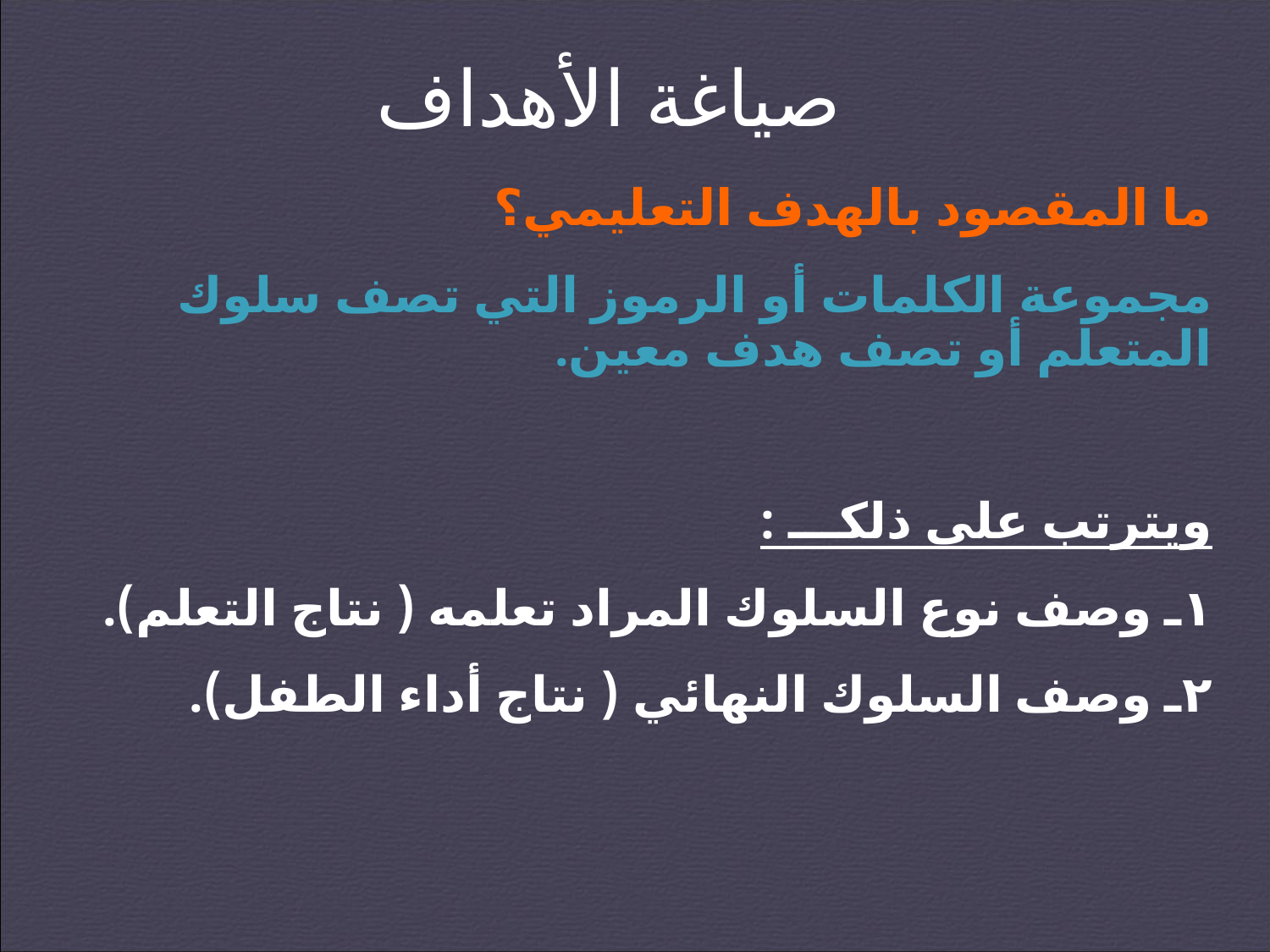

صياغة الأهداف
ما المقصود بالهدف التعليمي؟
مجموعة الكلمات أو الرموز التي تصف سلوك المتعلم أو تصف هدف معين.

ويترتب على ذلكـــ :
١ـ وصف نوع السلوك المراد تعلمه ( نتاج التعلم).
٢ـ وصف السلوك النهائي ( نتاج أداء الطفل).